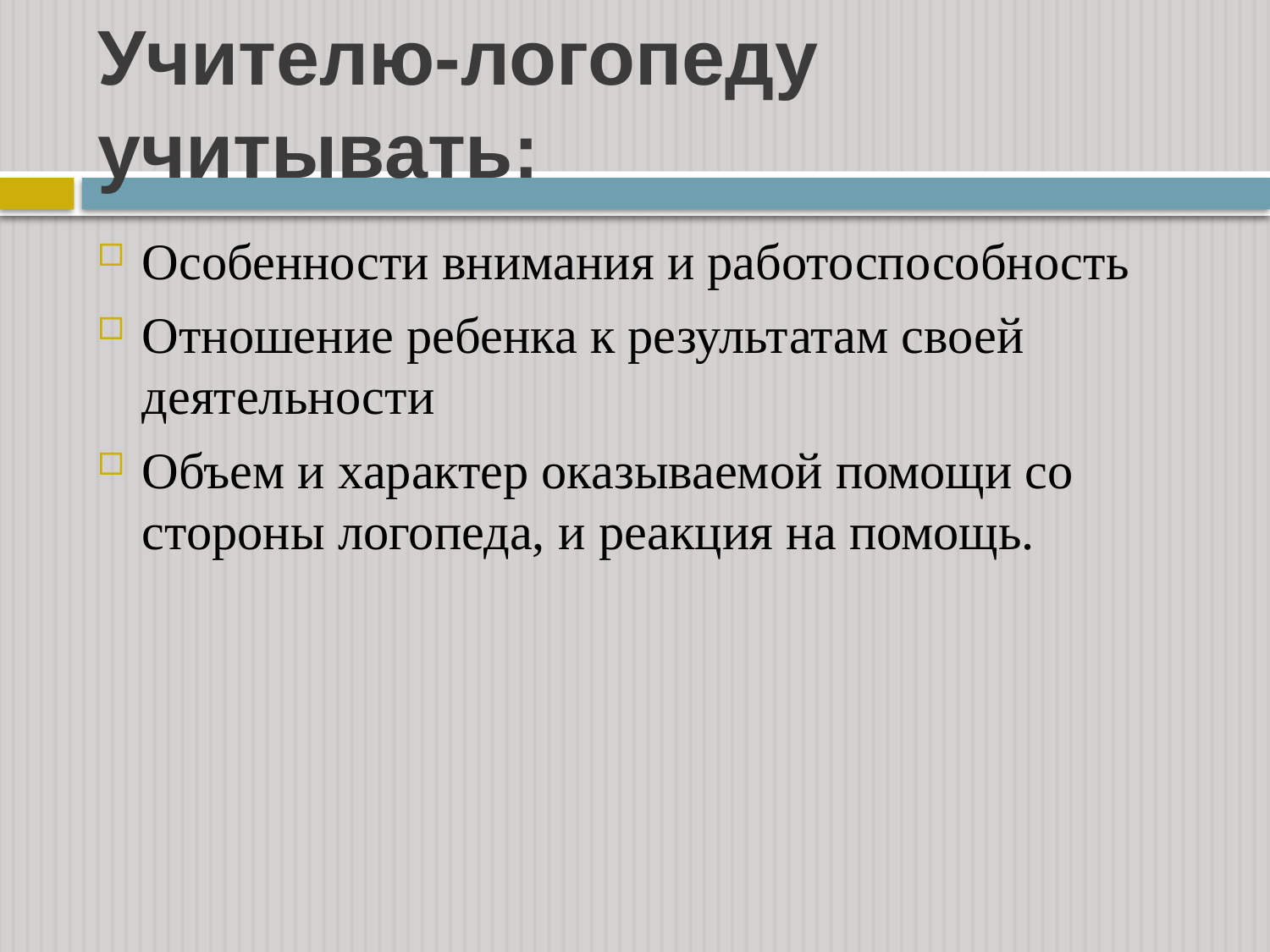

# Учителю-логопеду учитывать:
Особенности внимания и работоспособность
Отношение ребенка к результатам своей деятельности
Объем и характер оказываемой помощи со стороны логопеда, и реакция на помощь.